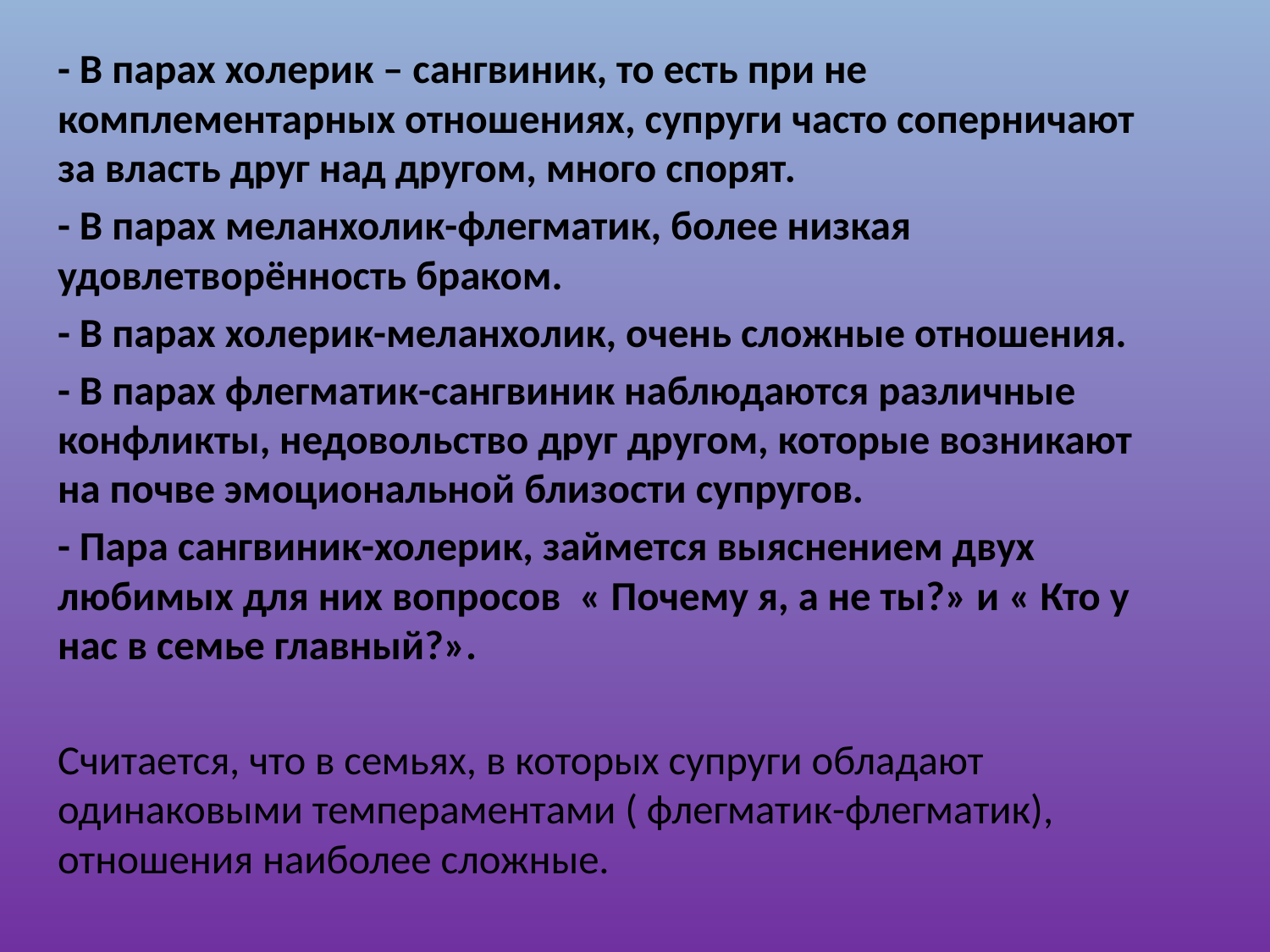

- В парах холерик – сангвиник, то есть при не комплементарных отношениях, супруги часто соперничают  за власть друг над другом, много спорят.
- В парах меланхолик-флегматик, более низкая удовлетворённость браком.
- В парах холерик-меланхолик, очень сложные отношения.
- В парах флегматик-сангвиник наблюдаются различные конфликты, недовольство друг другом, которые возникают на почве эмоциональной близости супругов.
- Пара сангвиник-холерик, займется выяснением двух любимых для них вопросов  « Почему я, а не ты?» и « Кто у нас в семье главный?».

Считается, что в семьях, в которых супруги обладают одинаковыми темпераментами ( флегматик-флегматик), отношения наиболее сложные.